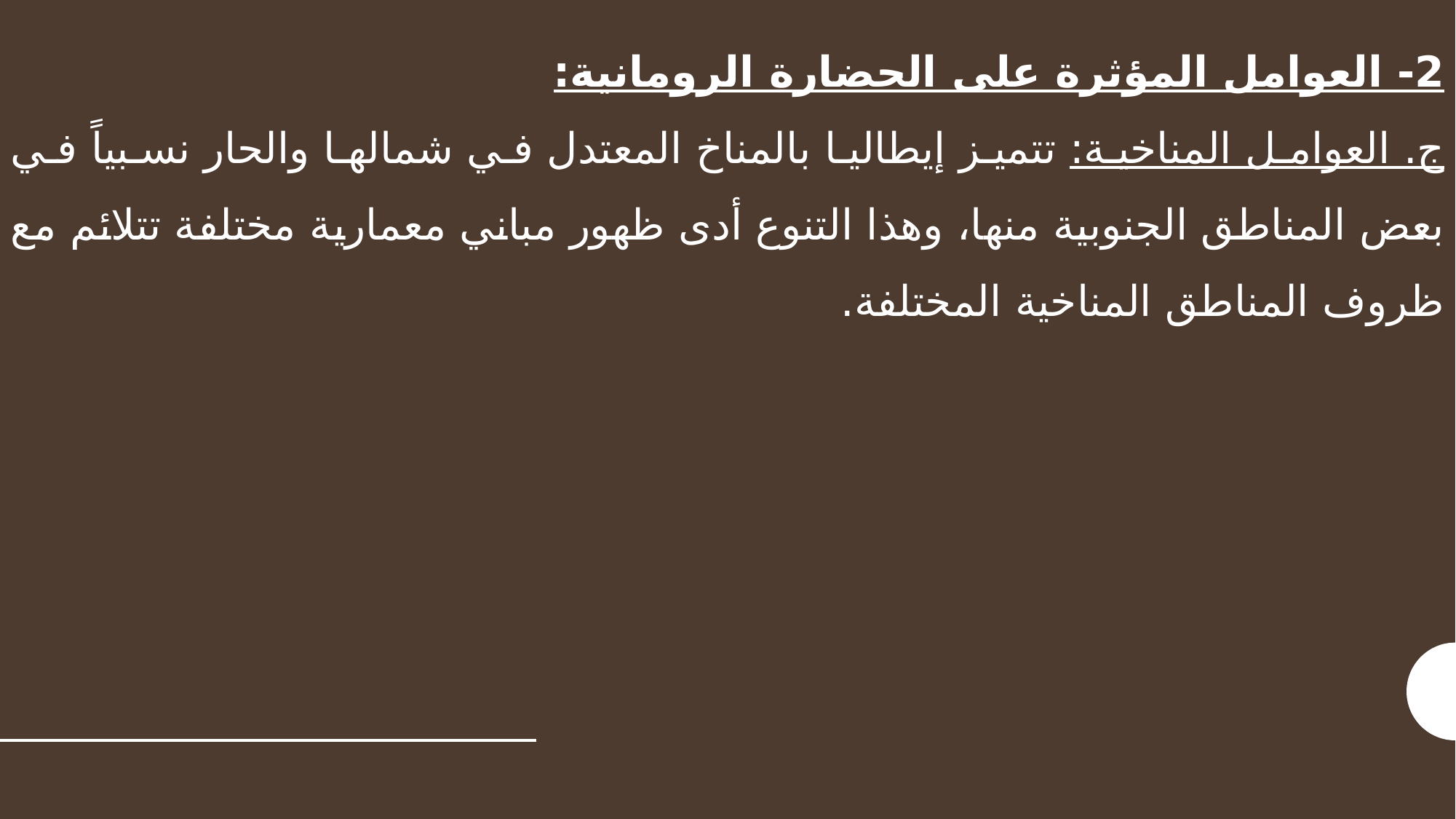

2- العوامل المؤثرة على الحضارة الرومانية:
ج. العوامل المناخية: تتميز إيطاليا بالمناخ المعتدل في شمالها والحار نسبياً في بعض المناطق الجنوبية منها، وهذا التنوع أدى ظهور مباني معمارية مختلفة تتلائم مع ظروف المناطق المناخية المختلفة.